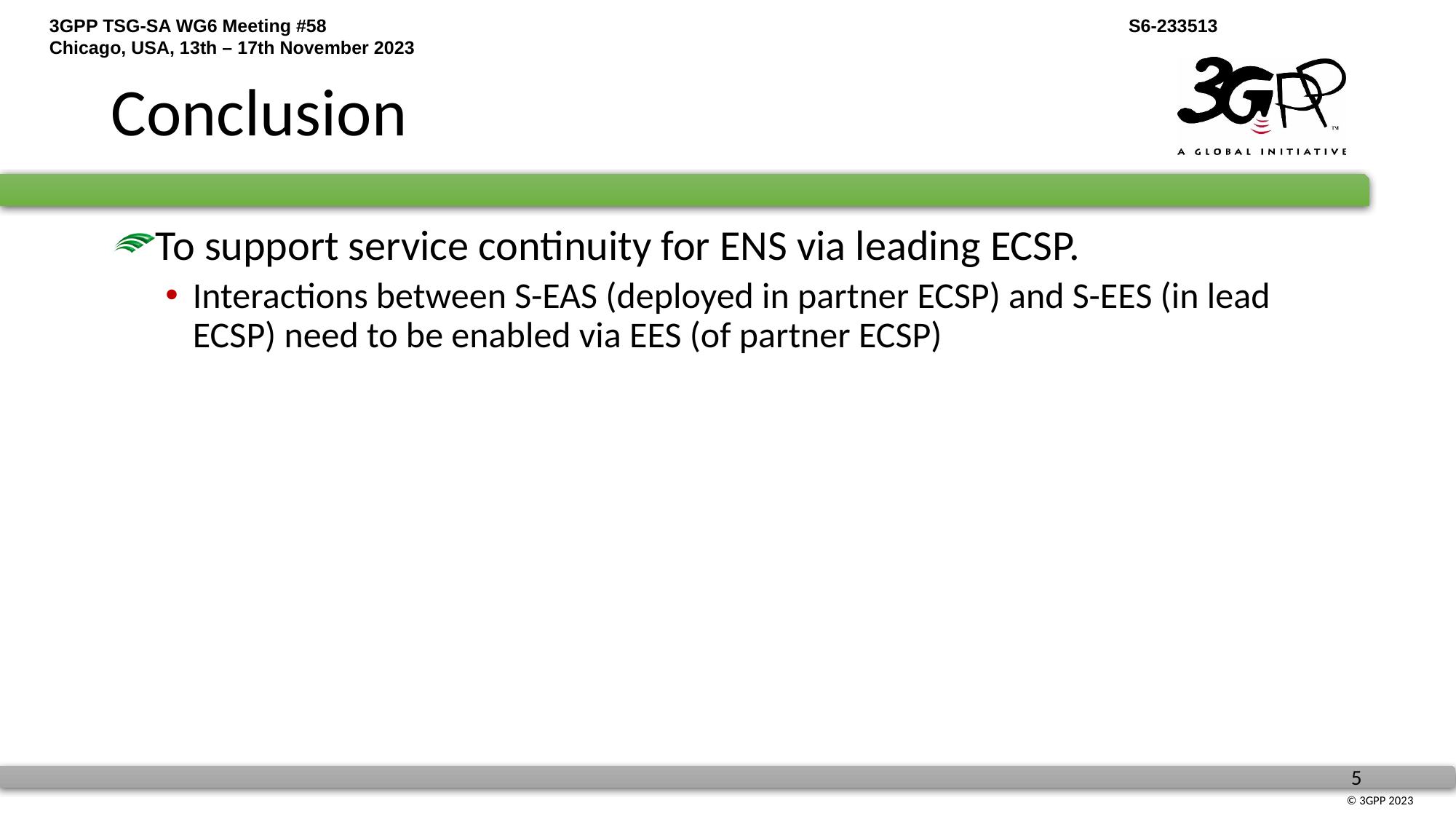

# Conclusion
To support service continuity for ENS via leading ECSP.
Interactions between S-EAS (deployed in partner ECSP) and S-EES (in lead ECSP) need to be enabled via EES (of partner ECSP)